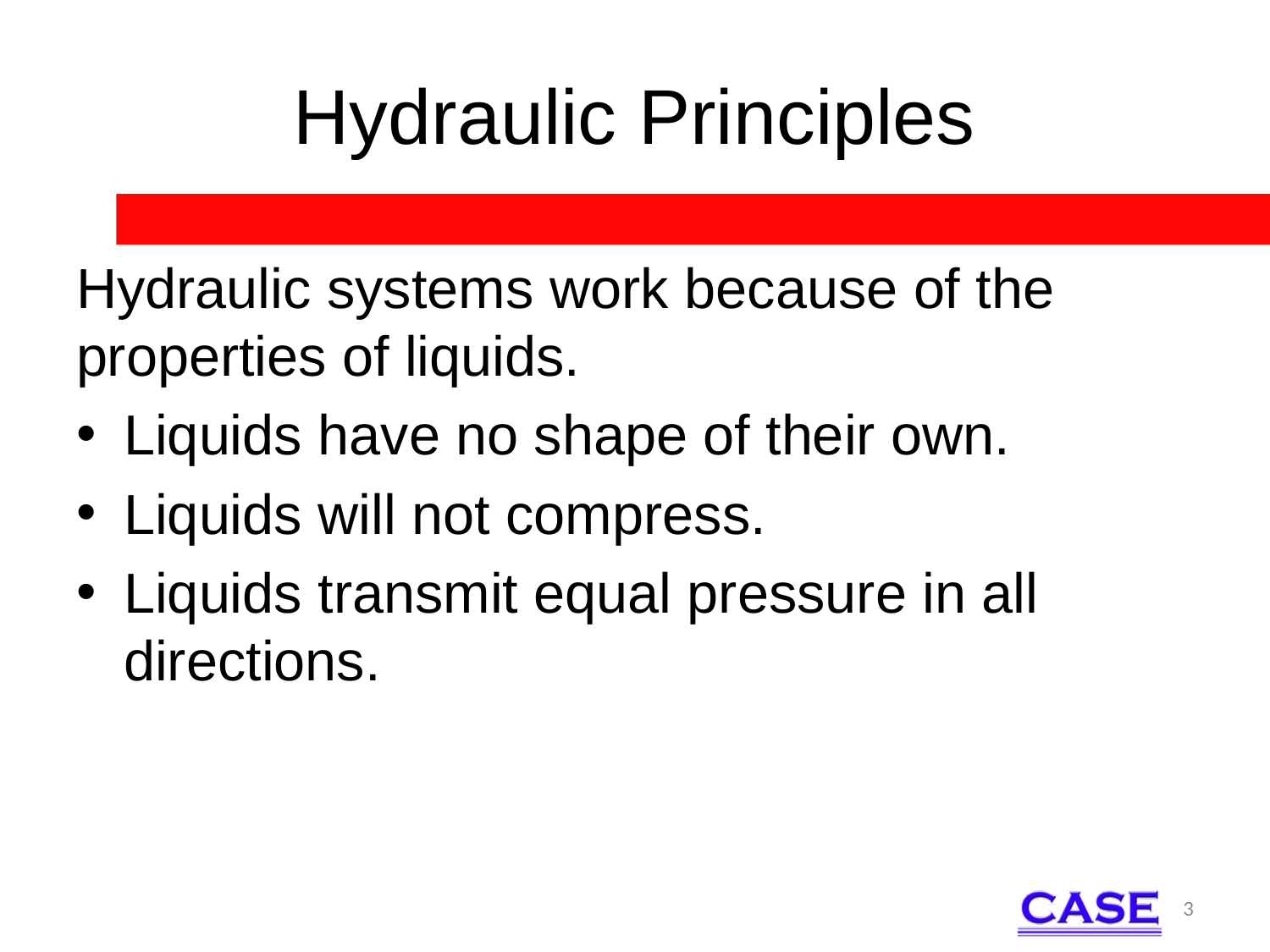

# Hydraulic Principles
Hydraulic systems work because of the properties of liquids.
Liquids have no shape of their own.
Liquids will not compress.
Liquids transmit equal pressure in all directions.
3